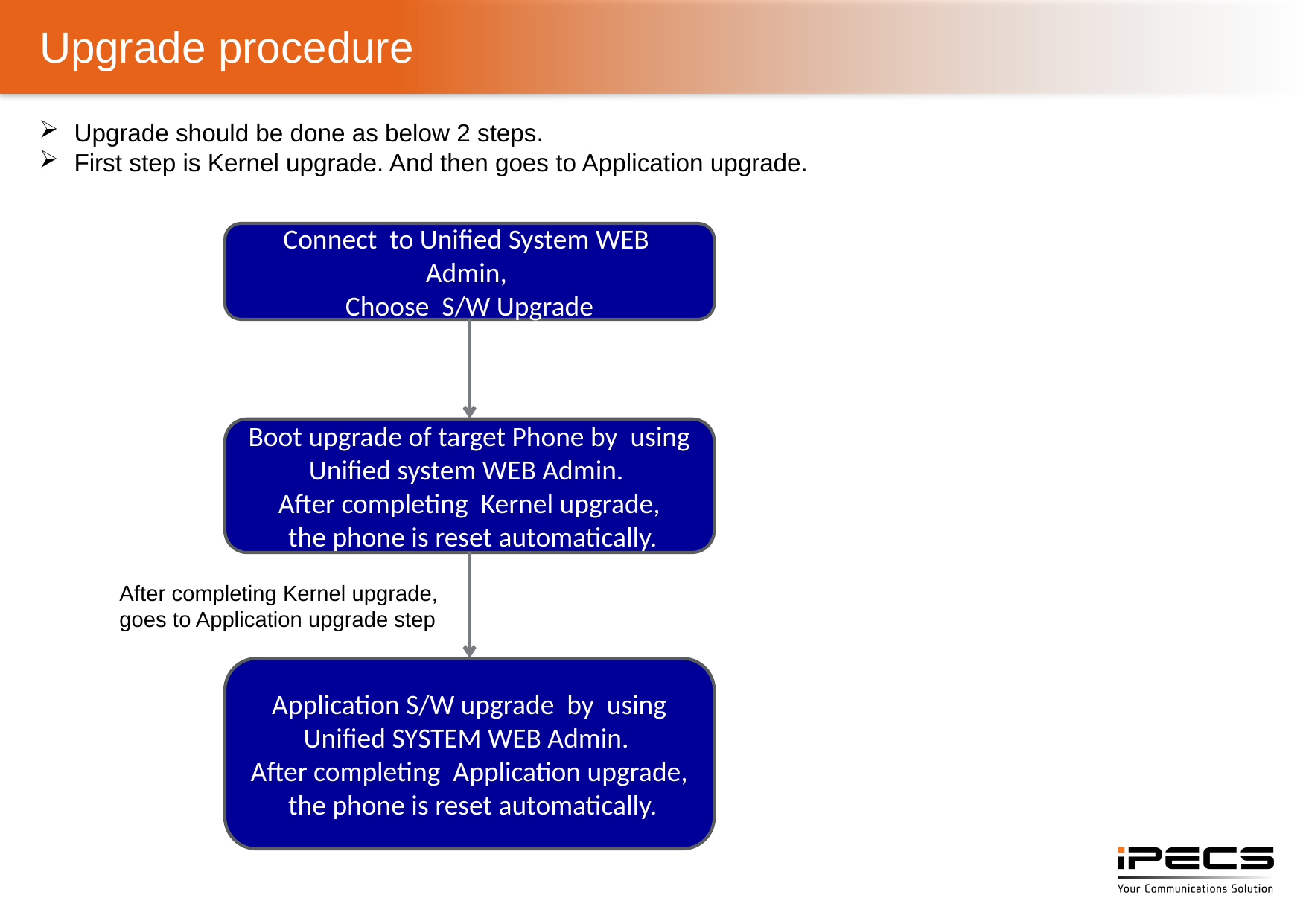

# Upgrade procedure
Upgrade should be done as below 2 steps.
First step is Kernel upgrade. And then goes to Application upgrade.
Connect  to Unified System WEB  Admin,
Choose  S/W Upgrade
Boot upgrade of target Phone by  using Unified system WEB Admin.
After completing  Kernel upgrade,
 the phone is reset automatically.
After completing Kernel upgrade,
goes to Application upgrade step
Application S/W upgrade  by  using Unified SYSTEM WEB Admin.
After completing  Application upgrade,
 the phone is reset automatically.